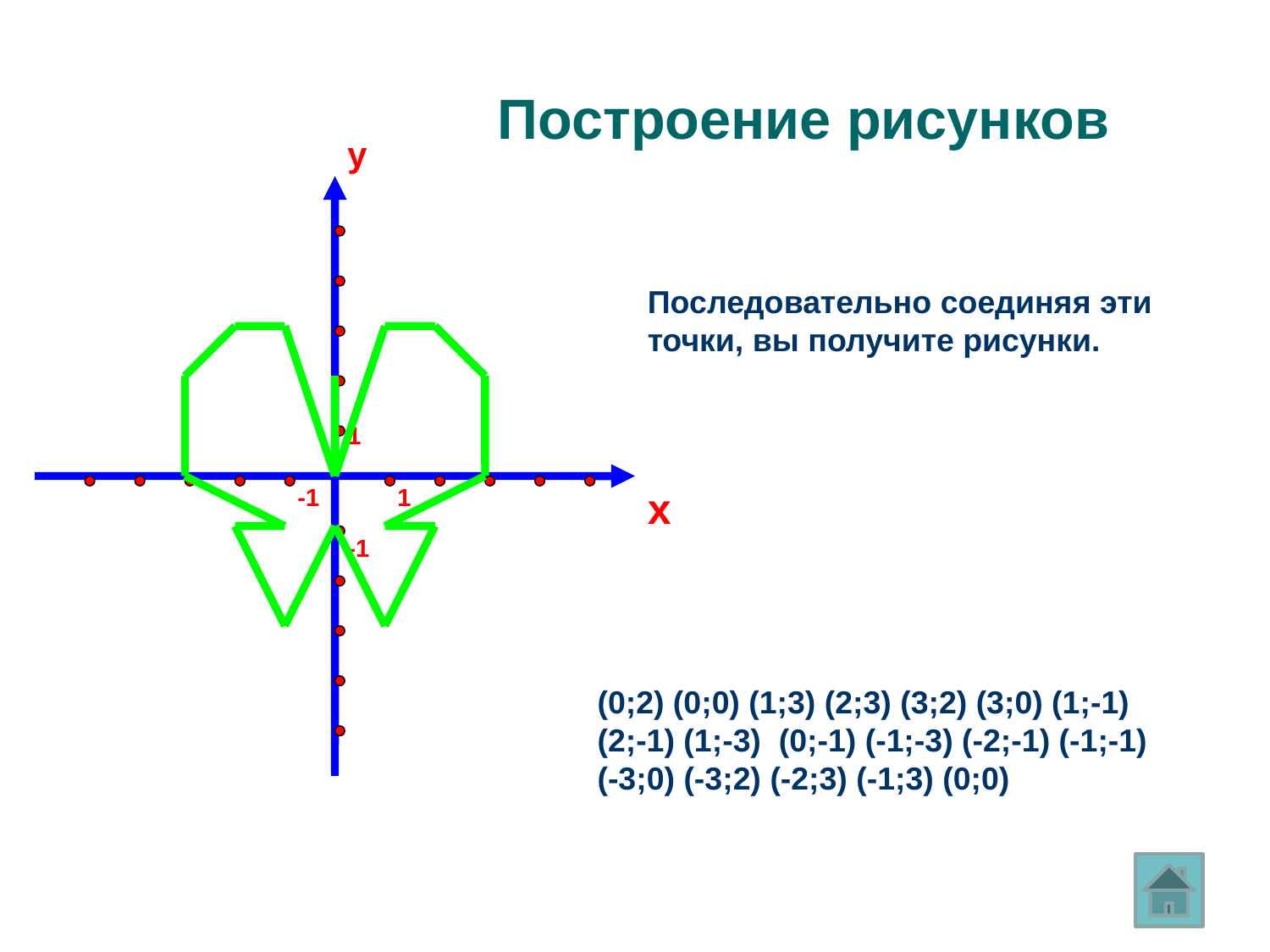

Построение рисунков
y

Последовательно соединяя эти точки, вы получите рисунки.

1

-1

1

x

-1

(0;2) (0;0) (1;3) (2;3) (3;2) (3;0) (1;-1) (2;-1) (1;-3)  (0;-1) (-1;-3) (-2;-1) (-1;-1) (-3;0) (-3;2) (-2;3) (-1;3) (0;0)